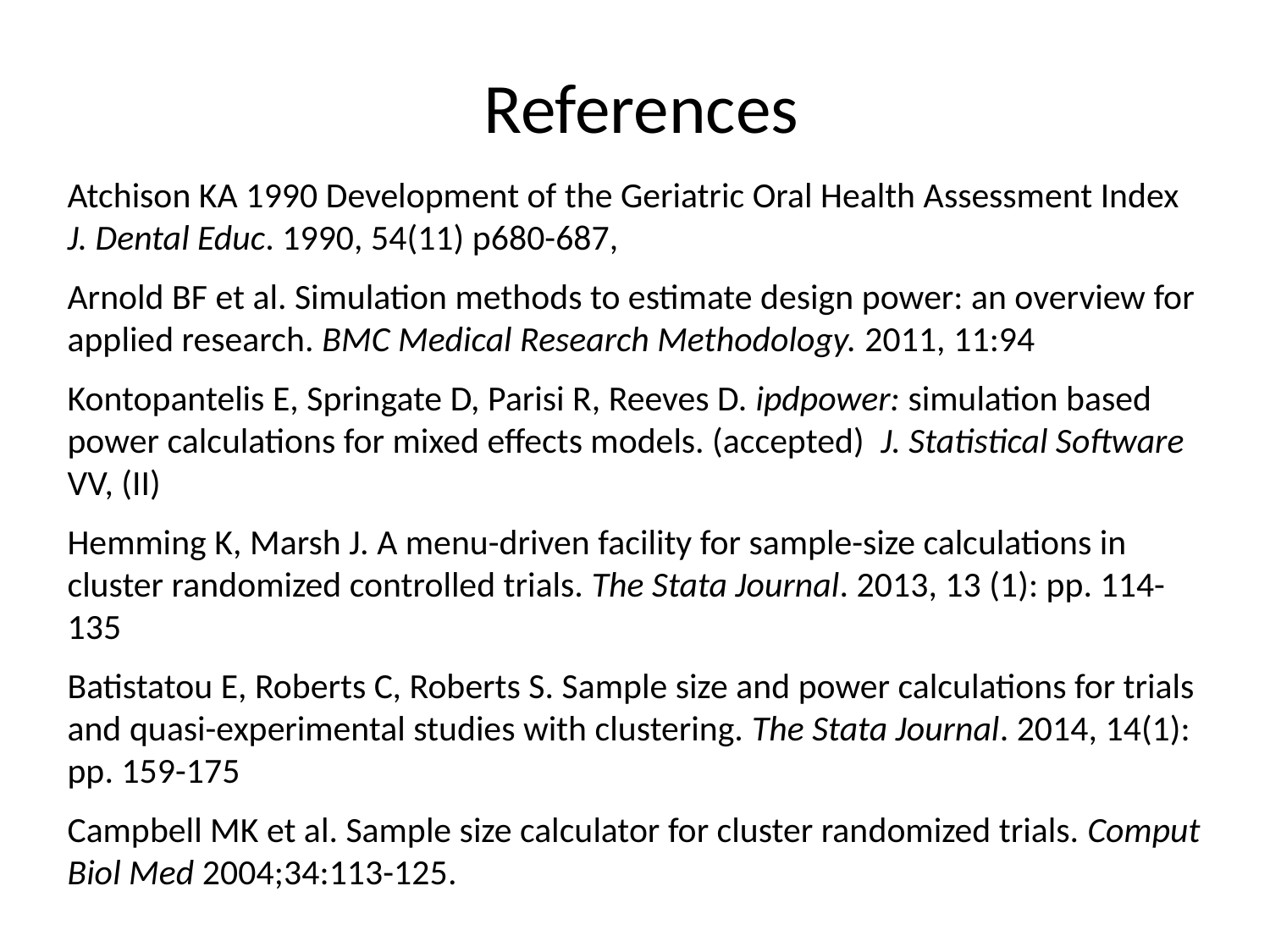

# References
Atchison KA 1990 Development of the Geriatric Oral Health Assessment Index J. Dental Educ. 1990, 54(11) p680-687,

Arnold BF et al. Simulation methods to estimate design power: an overview for applied research. BMC Medical Research Methodology. 2011, 11:94

Kontopantelis E, Springate D, Parisi R, Reeves D. ipdpower: simulation based power calculations for mixed effects models. (accepted)  J. Statistical Software VV, (II)

Hemming K, Marsh J. A menu-driven facility for sample-size calculations in cluster randomized controlled trials. The Stata Journal. 2013, 13 (1): pp. 114-135

Batistatou E, Roberts C, Roberts S. Sample size and power calculations for trials and quasi-experimental studies with clustering. The Stata Journal. 2014, 14(1): pp. 159-175

Campbell MK et al. Sample size calculator for cluster randomized trials. Comput Biol Med 2004;34:113-125.